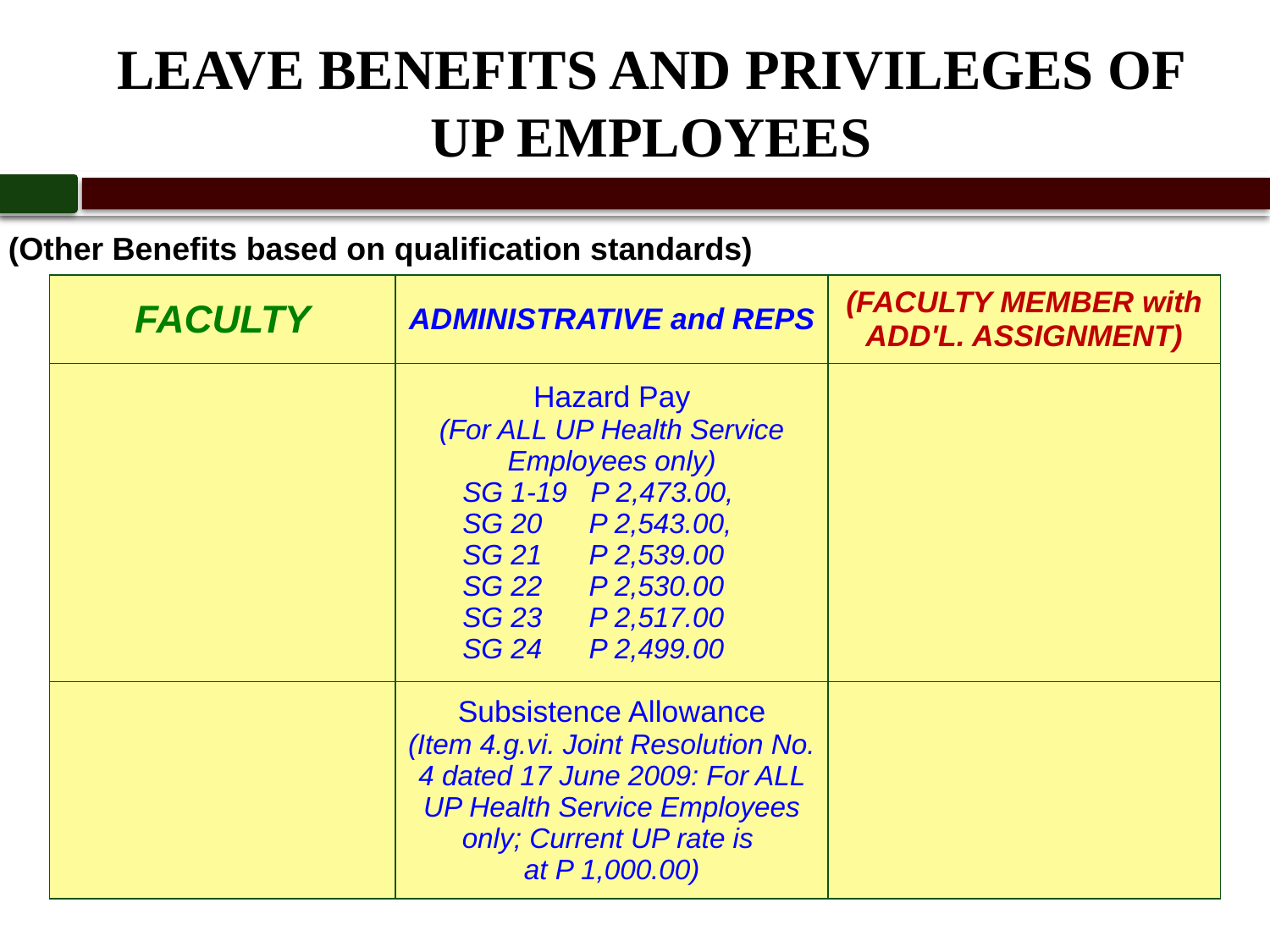

# LEAVE BENEFITS AND PRIVILEGES OF UP EMPLOYEES
(Other Benefits based on qualification standards)
| FACULTY | ADMINISTRATIVE and REPS | (FACULTY MEMBER with ADD'L. ASSIGNMENT) |
| --- | --- | --- |
|  | Hazard Pay (For ALL UP Health Service Employees only) SG 1-19 P 2,473.00, SG 20 P 2,543.00, SG 21 P 2,539.00 SG 22 P 2,530.00 SG 23 P 2,517.00 SG 24 P 2,499.00 |  |
|  | Subsistence Allowance (Item 4.g.vi. Joint Resolution No. 4 dated 17 June 2009: For ALL UP Health Service Employees only; Current UP rate is at P 1,000.00) |  |